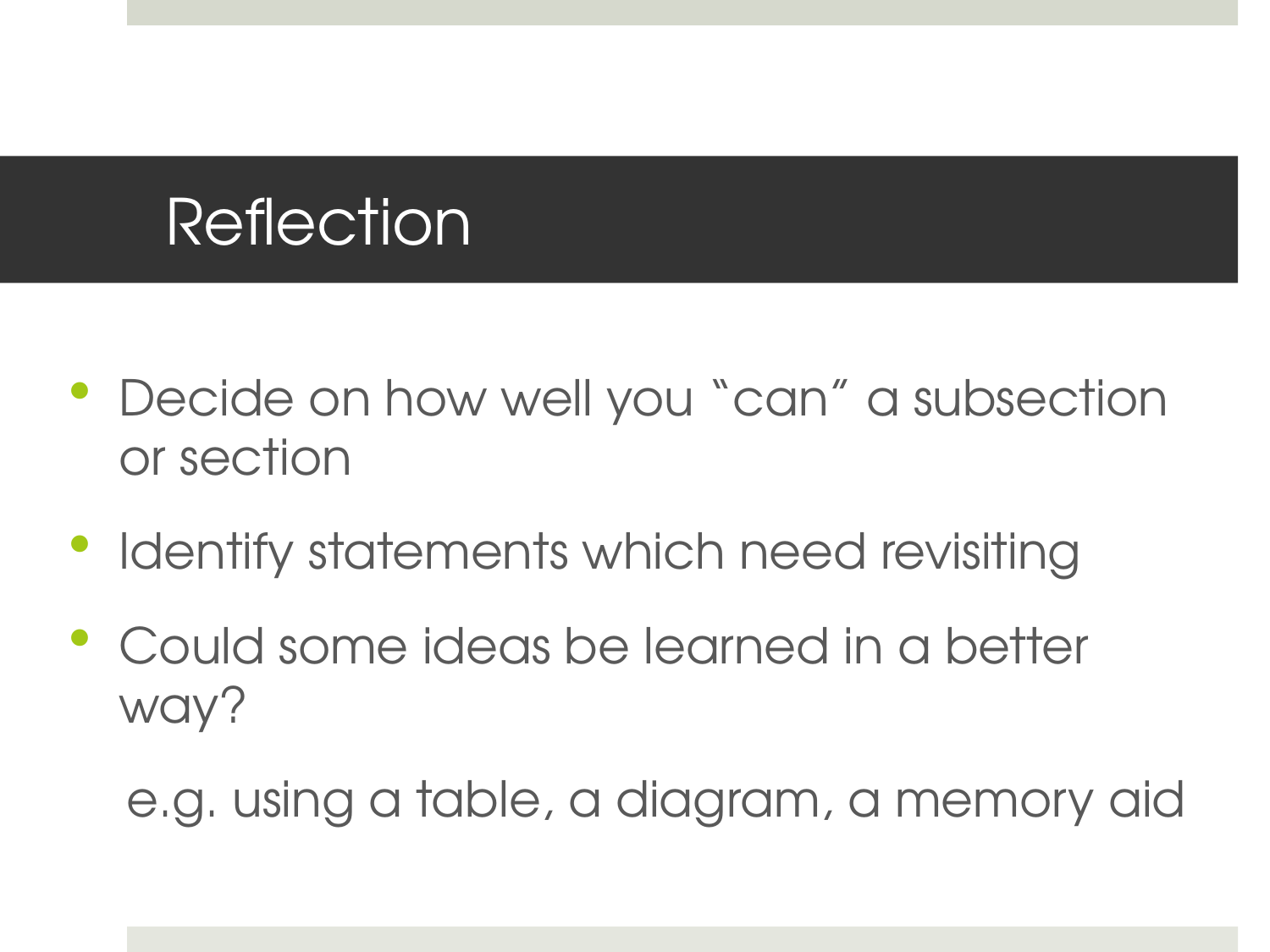

# Reflection
Decide on how well you “can” a subsection or section
Identify statements which need revisiting
Could some ideas be learned in a better way?
    e.g. using a table, a diagram, a memory aid